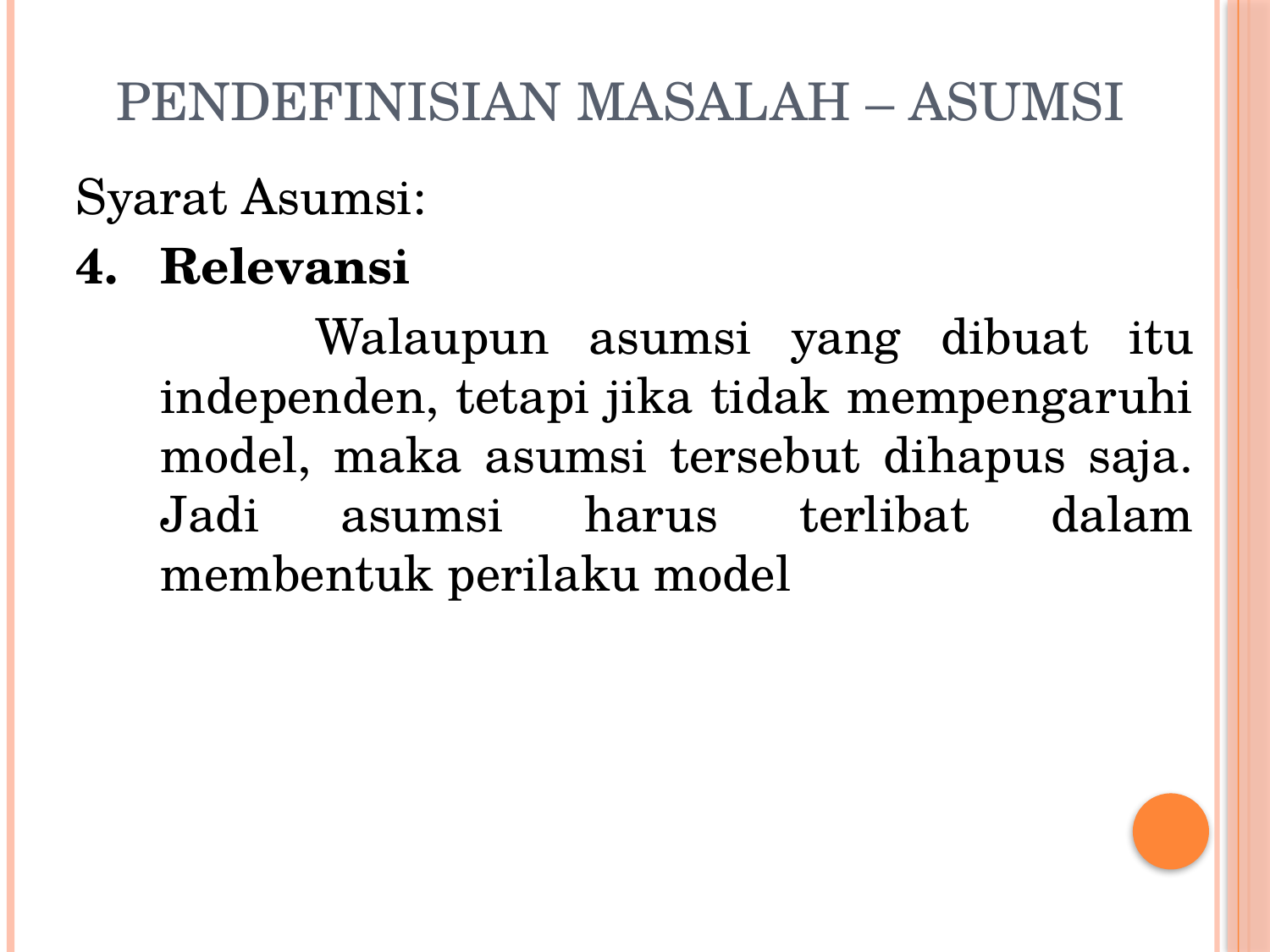

# Pendefinisian Masalah – Asumsi
Syarat Asumsi:
4.   Relevansi
      Walaupun asumsi yang dibuat itu independen, tetapi jika tidak mempengaruhi model, maka asumsi tersebut dihapus saja. Jadi asumsi harus terlibat dalam membentuk perilaku model